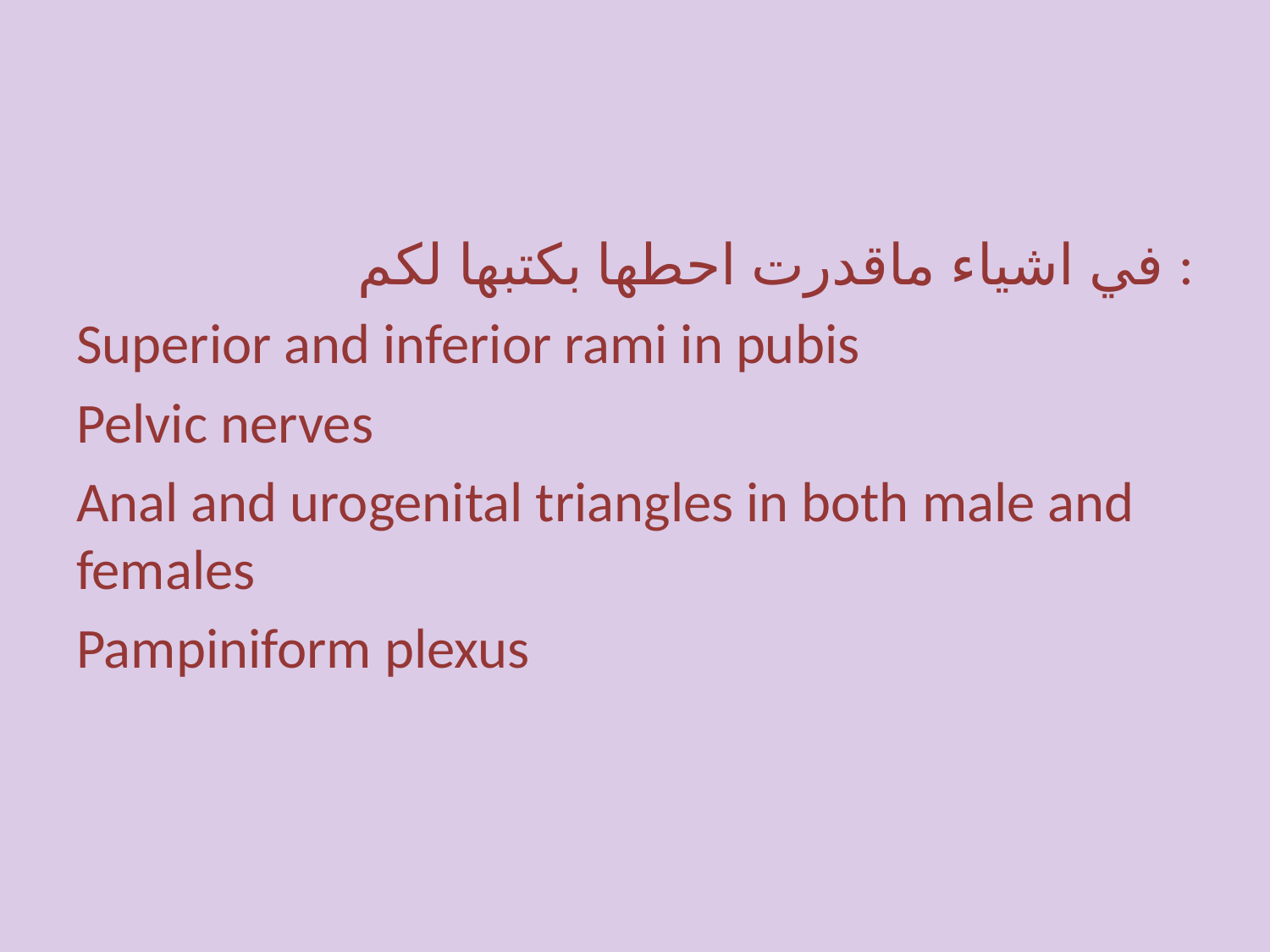

#
في اشياء ماقدرت احطها بكتبها لكم :
Superior and inferior rami in pubis
Pelvic nerves
Anal and urogenital triangles in both male and females
Pampiniform plexus